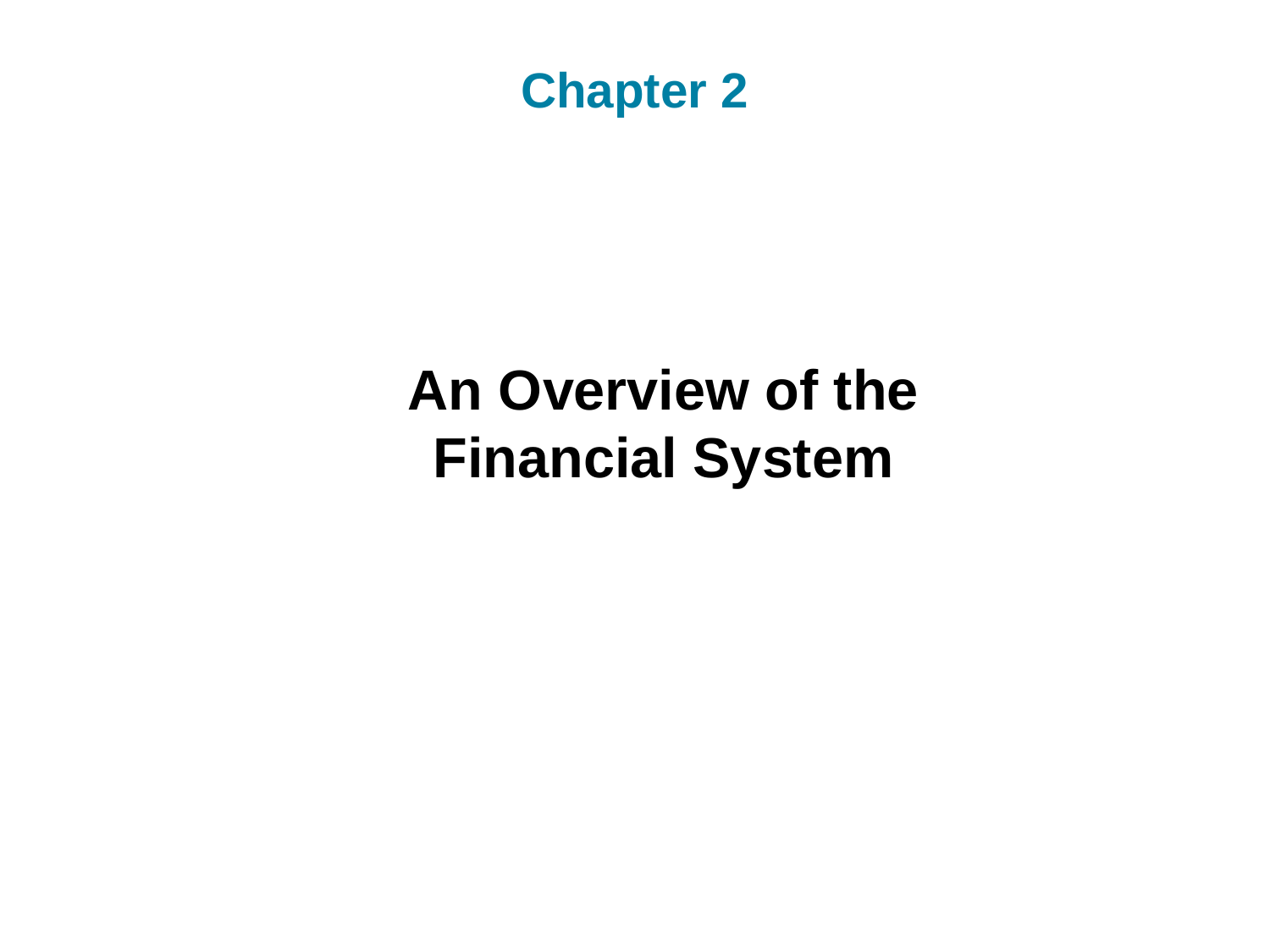

# Chapter 2
An Overview of the Financial System